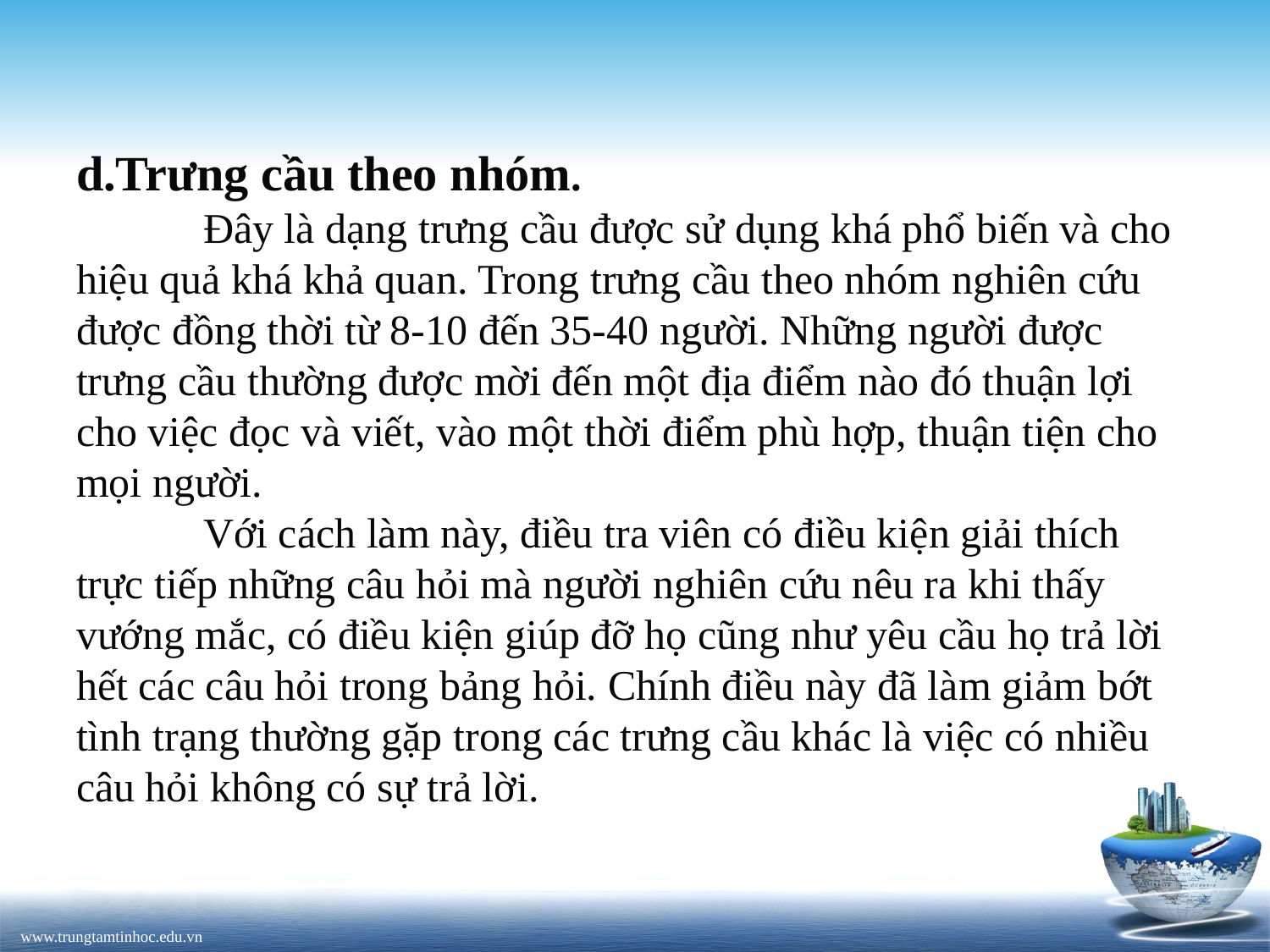

# d.Trưng cầu theo nhóm. Đây là dạng trưng cầu được sử dụng khá phổ biến và cho hiệu quả khá khả quan. Trong trưng cầu theo nhóm nghiên cứu được đồng thời từ 8-10 đến 35-40 người. Những người được trưng cầu thường được mời đến một địa điểm nào đó thuận lợi cho việc đọc và viết, vào một thời điểm phù hợp, thuận tiện cho mọi người. Với cách làm này, điều tra viên có điều kiện giải thích trực tiếp những câu hỏi mà người nghiên cứu nêu ra khi thấy vướng mắc, có điều kiện giúp đỡ họ cũng như yêu cầu họ trả lời hết các câu hỏi trong bảng hỏi. Chính điều này đã làm giảm bớt tình trạng thường gặp trong các trưng cầu khác là việc có nhiều câu hỏi không có sự trả lời.